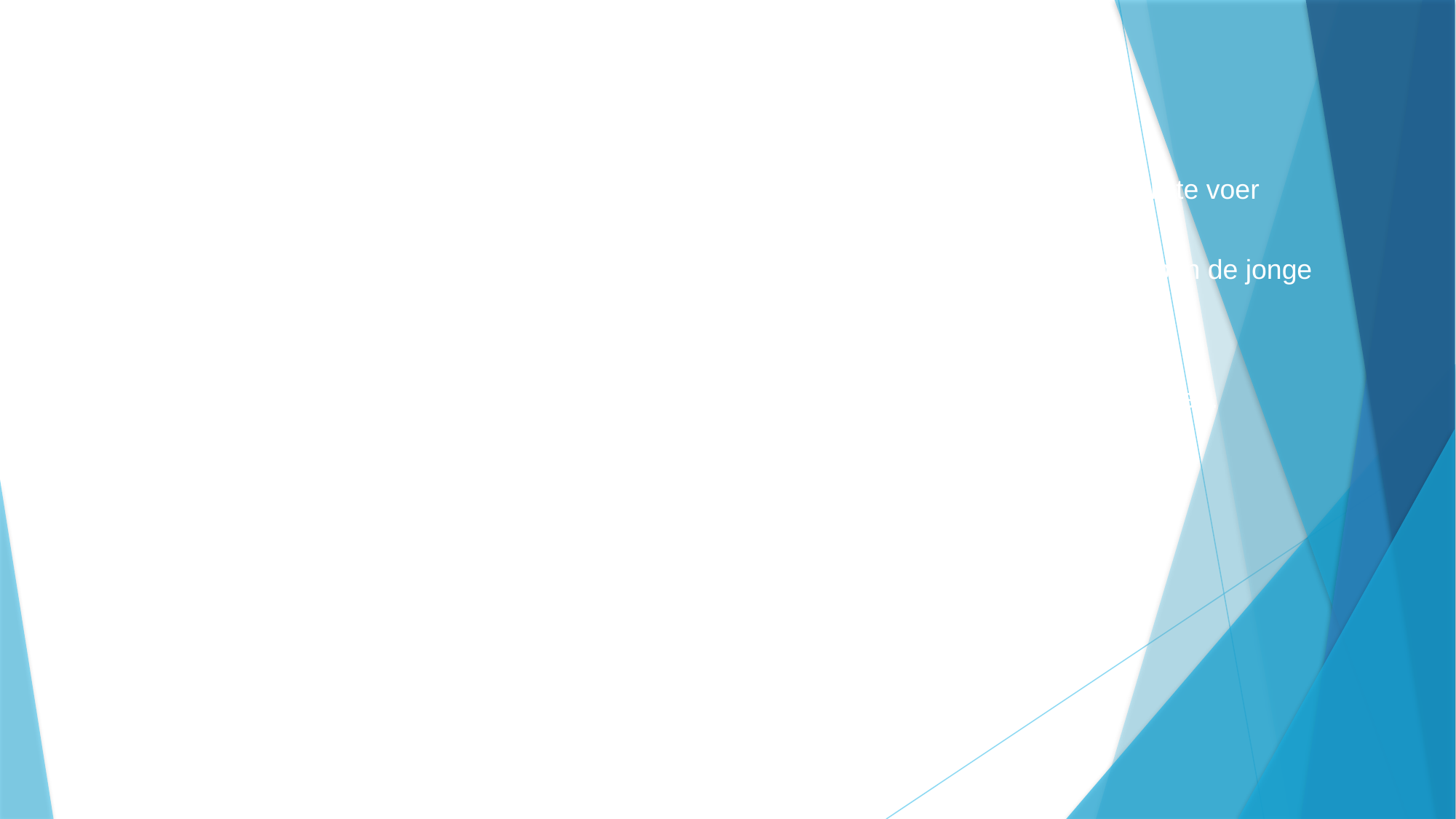

# Voeren van jonge vissen
Jonge vissen voeren > Om te zorgen dat de jonge vissen goed groeien moet je het juiste voer voeren.
Begin alleen nooit meteen met de jonge vissen te voeren. Dit is omdat na uitkomst hebben de jonge vissen nog een dooierzak en daaraan hebben ze de eerste tijd nog genoeg.
Als de dooierzak niet meer zichtbaar is dan kun je beginnen met voeren.
Omdat de jongen nog geen vetreserves hebben moet je ze meerdere keren per dag voeren.